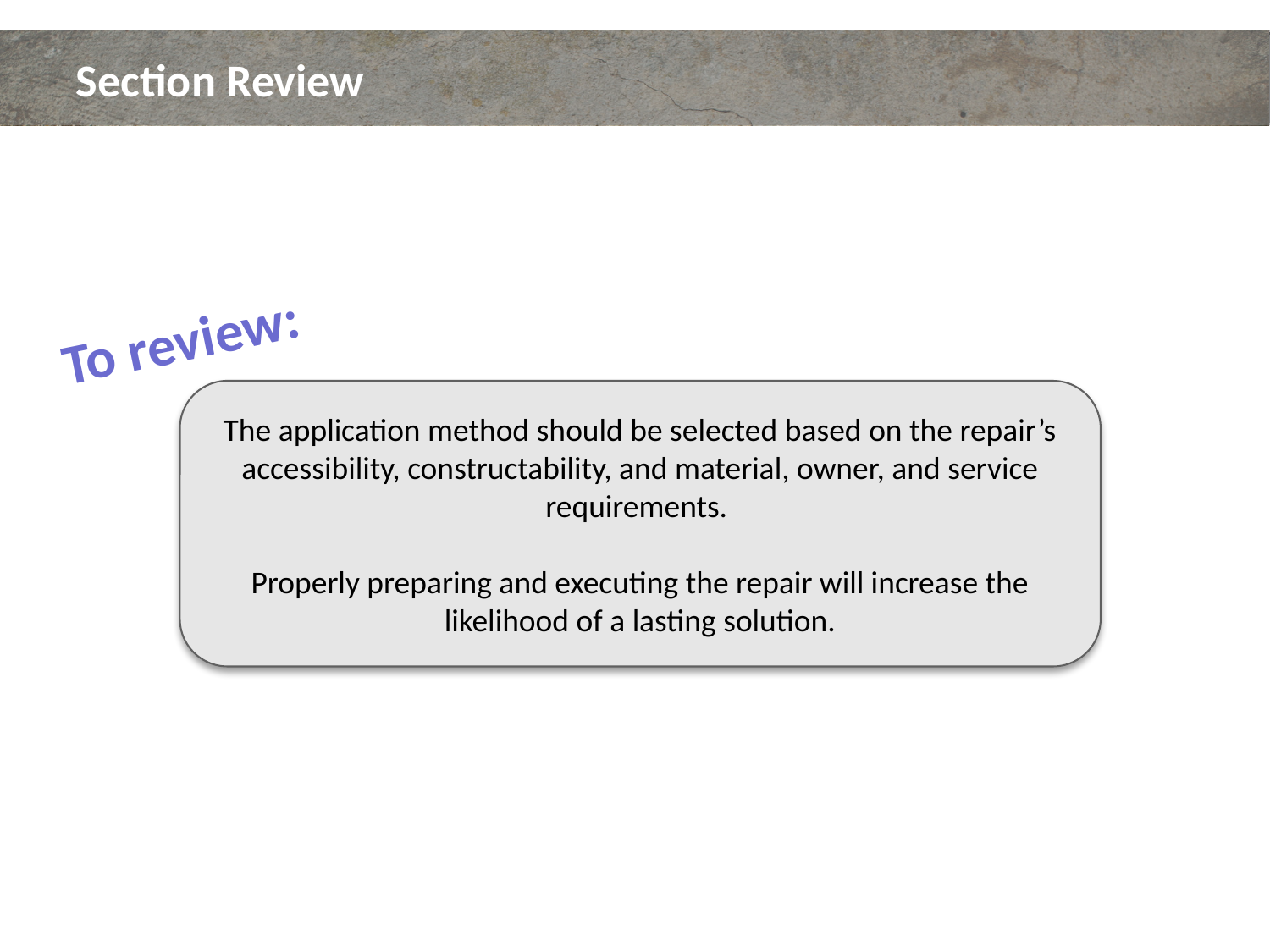

# Section Review
To review:
The application method should be selected based on the repair’s accessibility, constructability, and material, owner, and service requirements.

Properly preparing and executing the repair will increase the likelihood of a lasting solution.